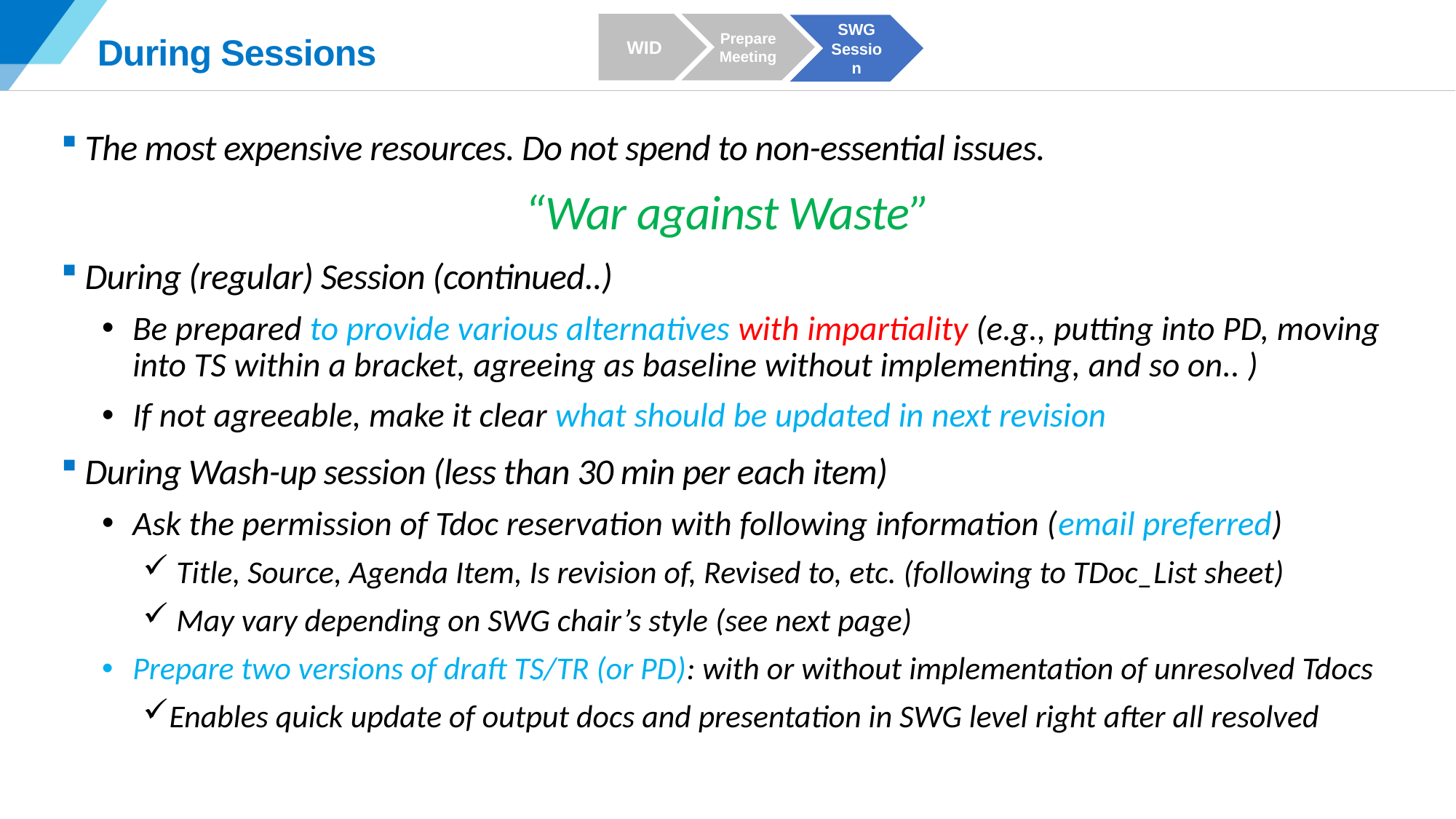

WID
Prepare
Meeting
SWG
Session
# During Sessions
The most expensive resources. Do not spend to non-essential issues.
“War against Waste”
During (regular) Session (continued..)
Be prepared to provide various alternatives with impartiality (e.g., putting into PD, moving into TS within a bracket, agreeing as baseline without implementing, and so on.. )
If not agreeable, make it clear what should be updated in next revision
During Wash-up session (less than 30 min per each item)
Ask the permission of Tdoc reservation with following information (email preferred)
 Title, Source, Agenda Item, Is revision of, Revised to, etc. (following to TDoc_List sheet)
 May vary depending on SWG chair’s style (see next page)
Prepare two versions of draft TS/TR (or PD): with or without implementation of unresolved Tdocs
Enables quick update of output docs and presentation in SWG level right after all resolved